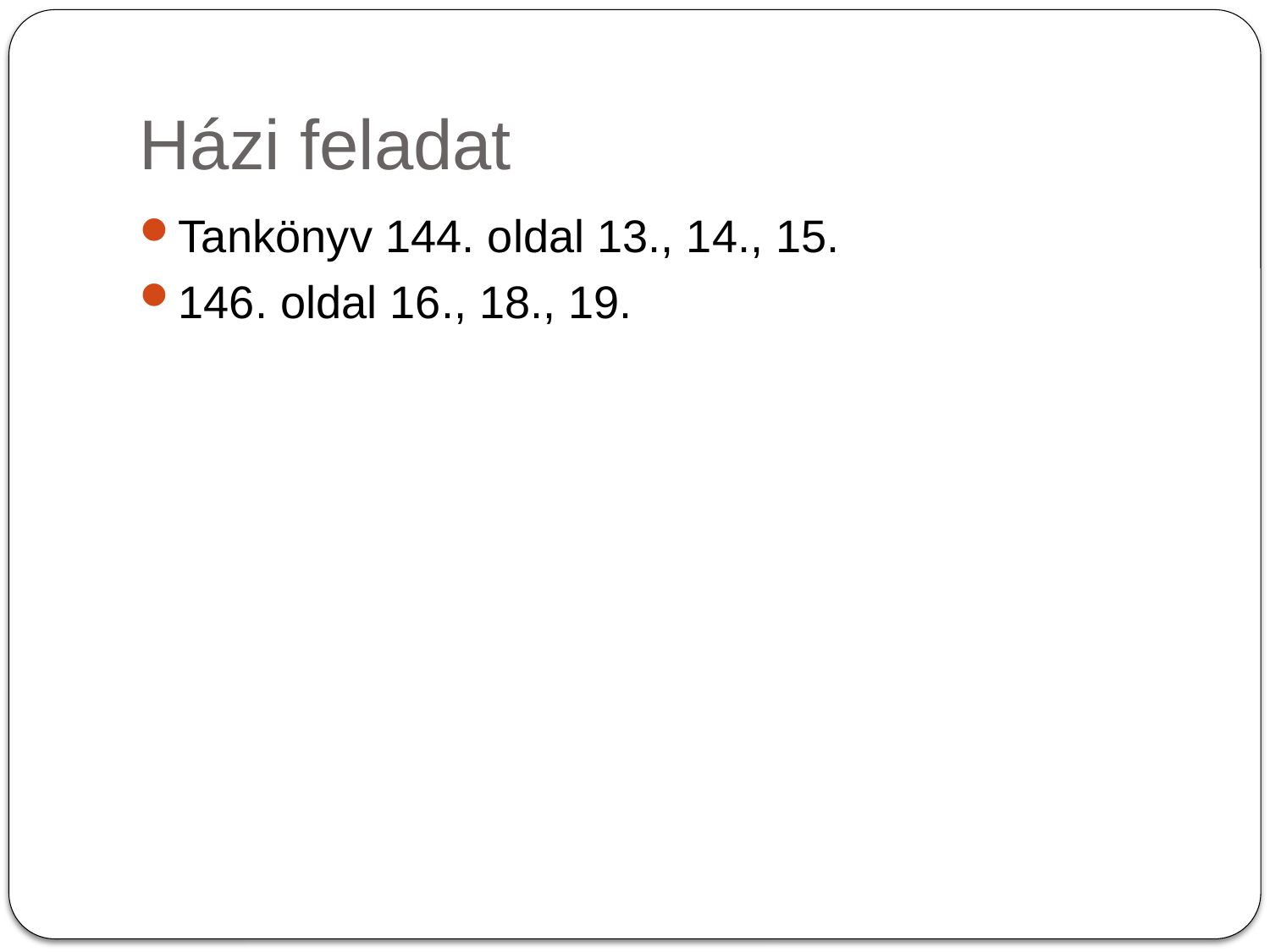

# Házi feladat
Tankönyv 144. oldal 13., 14., 15.
146. oldal 16., 18., 19.